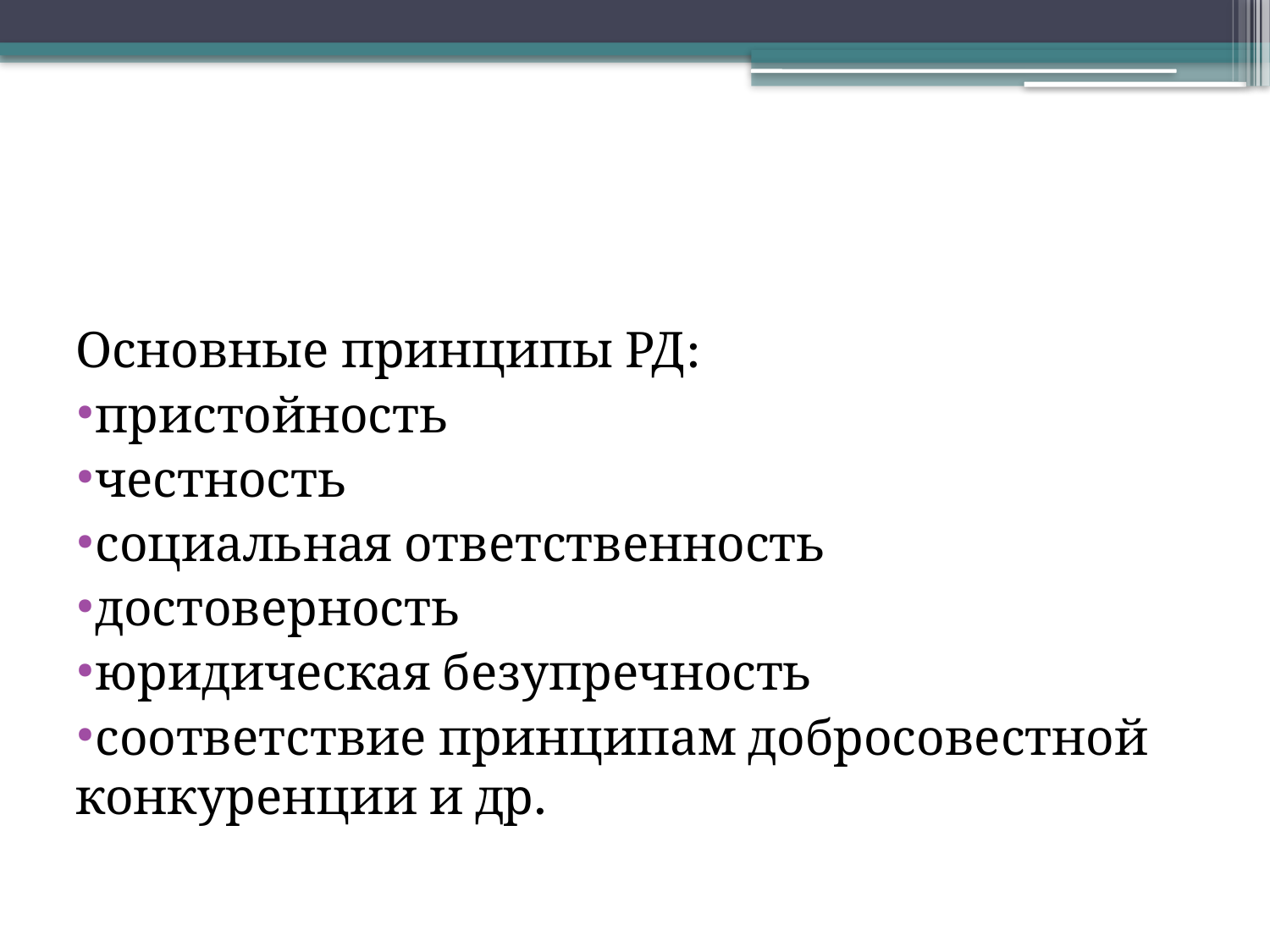

Основные принципы РД:
пристойность
честность
социальная ответственность
достоверность
юридическая безупречность
соответствие принципам добросовестной конкуренции и др.